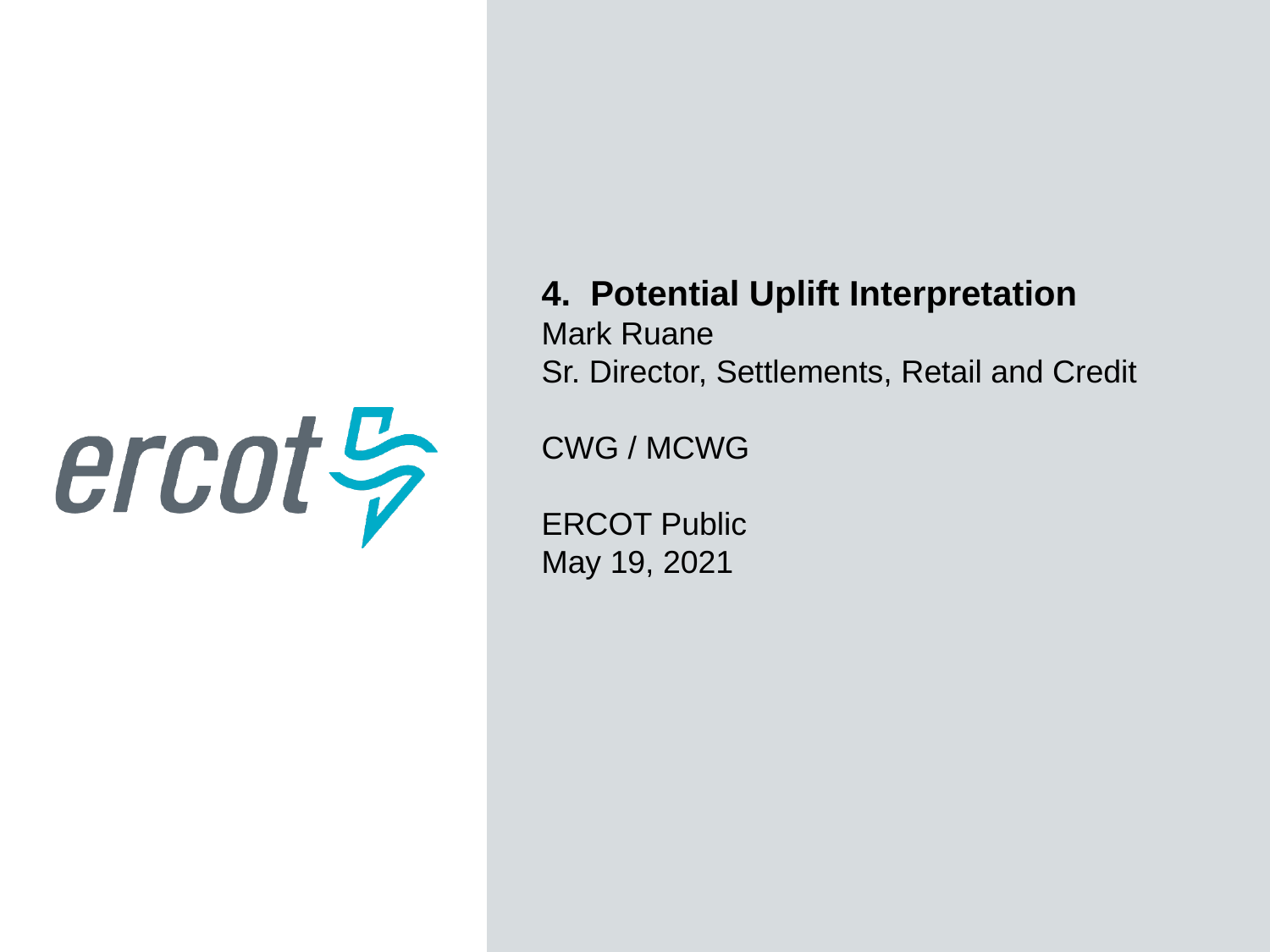

4.  Potential Uplift Interpretation
Mark Ruane
Sr. Director, Settlements, Retail and Credit

CWG / MCWG

ERCOT Public
May 19, 2021